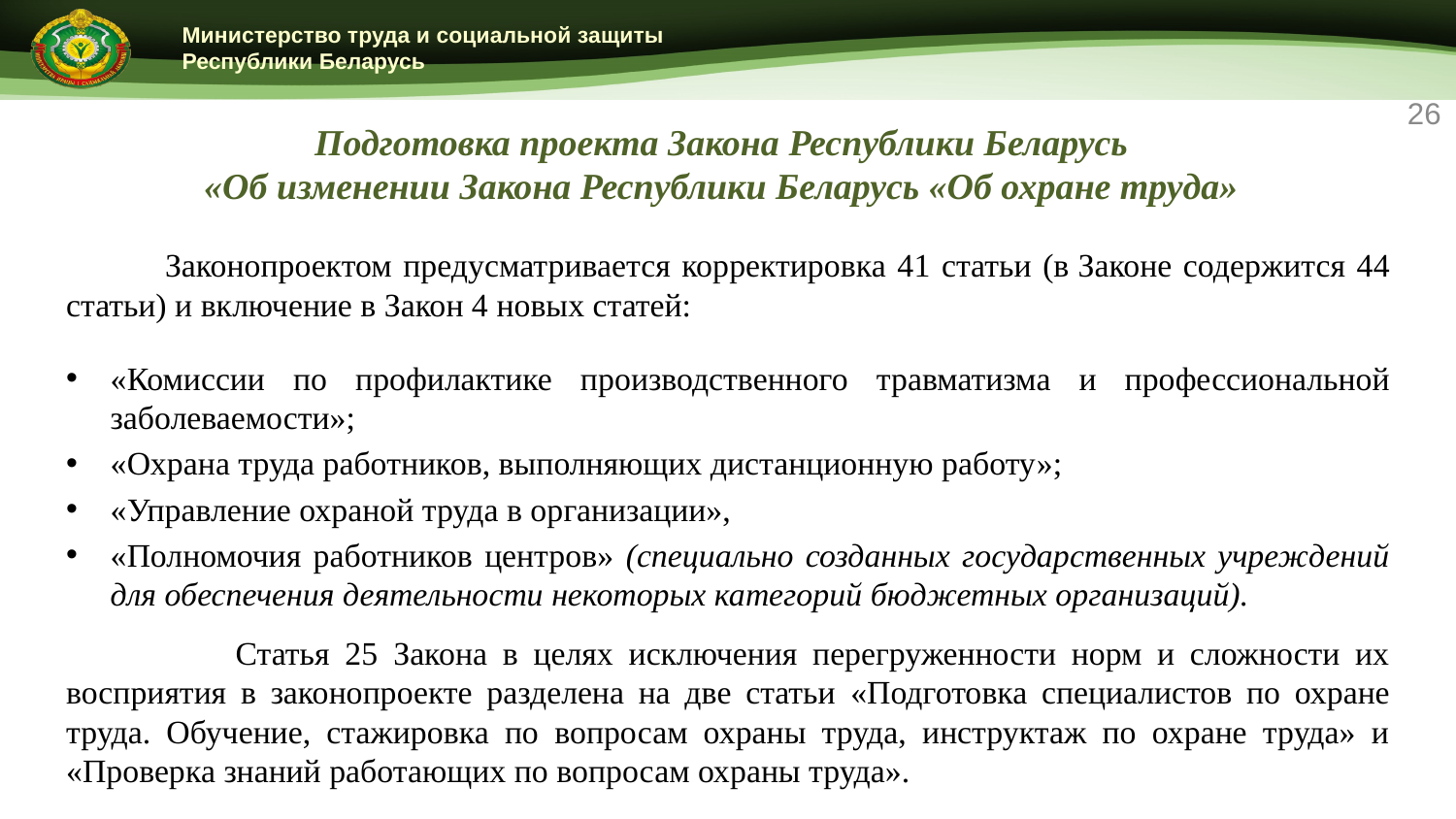

26
# Подготовка проекта Закона Республики Беларусь «Об изменении Закона Республики Беларусь «Об охране труда»
        Законопроектом предусматривается корректировка 41 статьи (в Законе содержится 44 статьи) и включение в Закон 4 новых статей:

«Комиссии по профилактике производственного травматизма и профессиональной заболеваемости»;
«Охрана труда работников, выполняющих дистанционную работу»;
«Управление охраной труда в организации»,
«Полномочия работников центров» (специально созданных государственных учреждений для обеспечения деятельности некоторых категорий бюджетных организаций).

           Статья 25 Закона в целях исключения перегруженности норм и сложности их восприятия в законопроекте разделена на две статьи «Подготовка специалистов по охране труда. Обучение, стажировка по вопросам охраны труда, инструктаж по охране труда» и «Проверка знаний работающих по вопросам охраны труда».